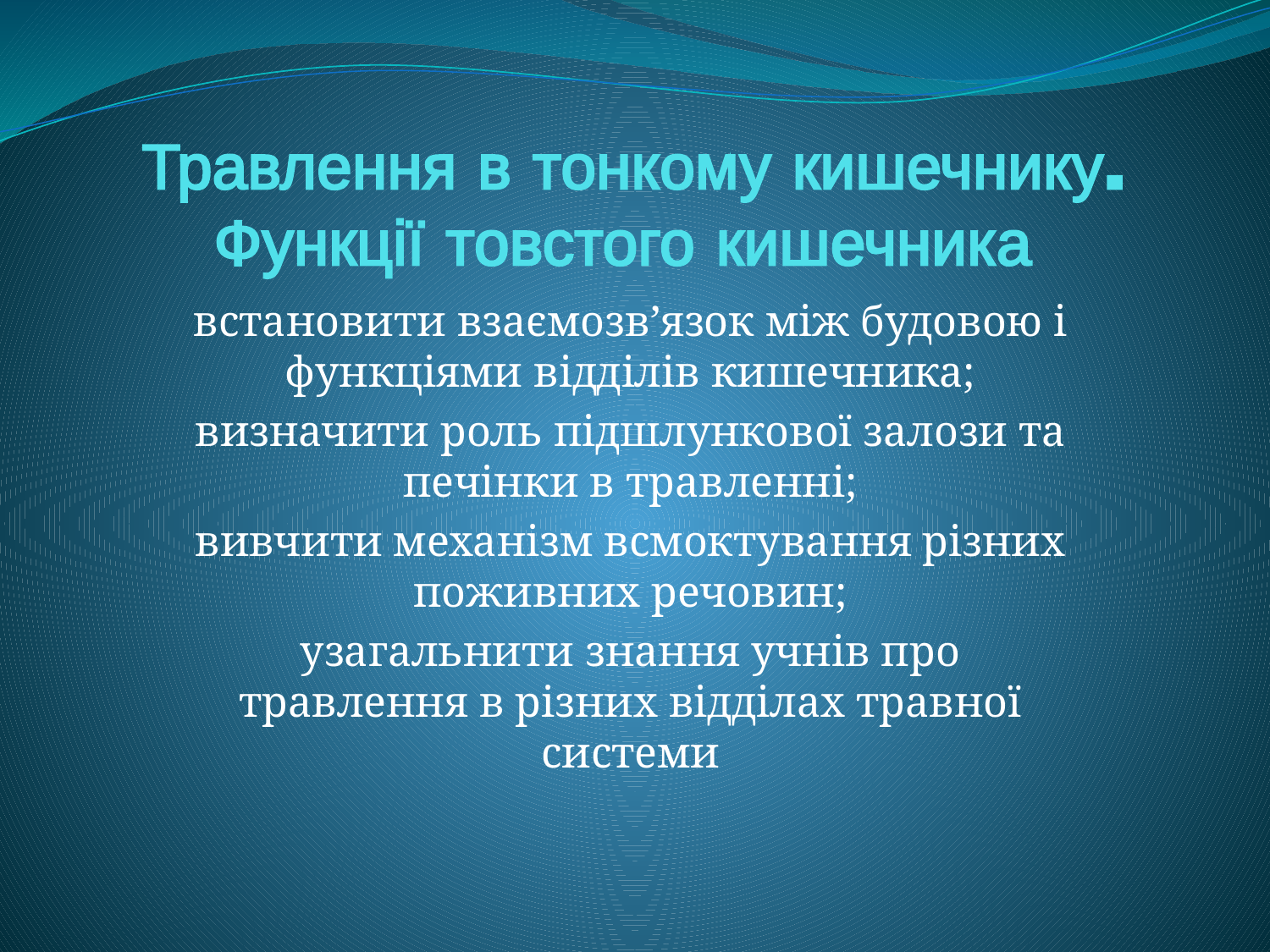

# Травлення в тонкому кишечнику. Функції товстого кишечника
встановити взаємозв’язок між будовою і функціями відділів кишечника;
визначити роль підшлункової залози та печінки в травленні;
вивчити механізм всмоктування різних поживних речовин;
узагальнити знання учнів про травлення в різних відділах травної системи